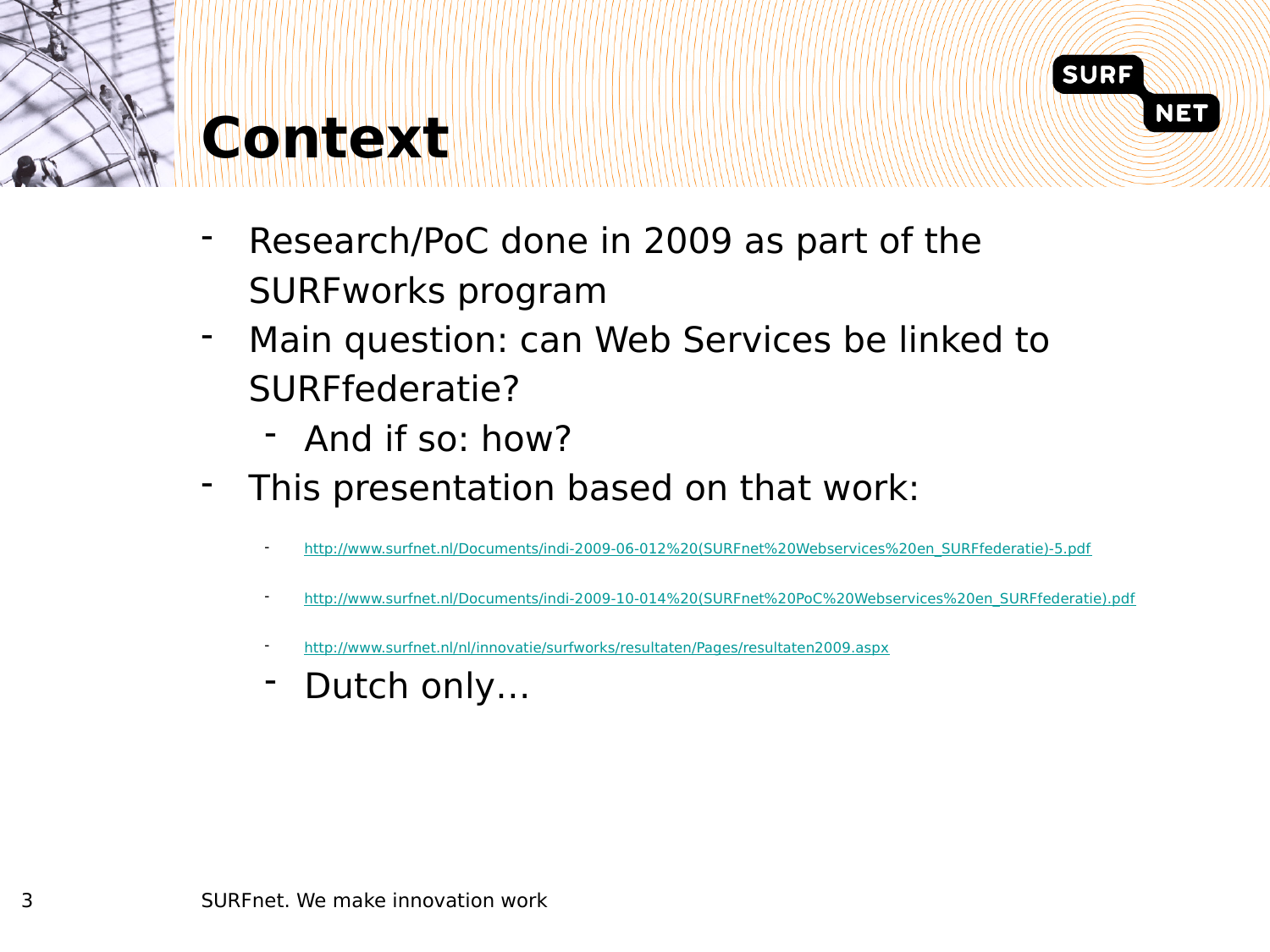

# Context
Research/PoC done in 2009 as part of the SURFworks program
Main question: can Web Services be linked to SURFfederatie?
And if so: how?
This presentation based on that work:
http://www.surfnet.nl/Documents/indi-2009-06-012%20(SURFnet%20Webservices%20en_SURFfederatie)-5.pdf
http://www.surfnet.nl/Documents/indi-2009-10-014%20(SURFnet%20PoC%20Webservices%20en_SURFfederatie).pdf
http://www.surfnet.nl/nl/innovatie/surfworks/resultaten/Pages/resultaten2009.aspx
Dutch only…
3
SURFnet. We make innovation work